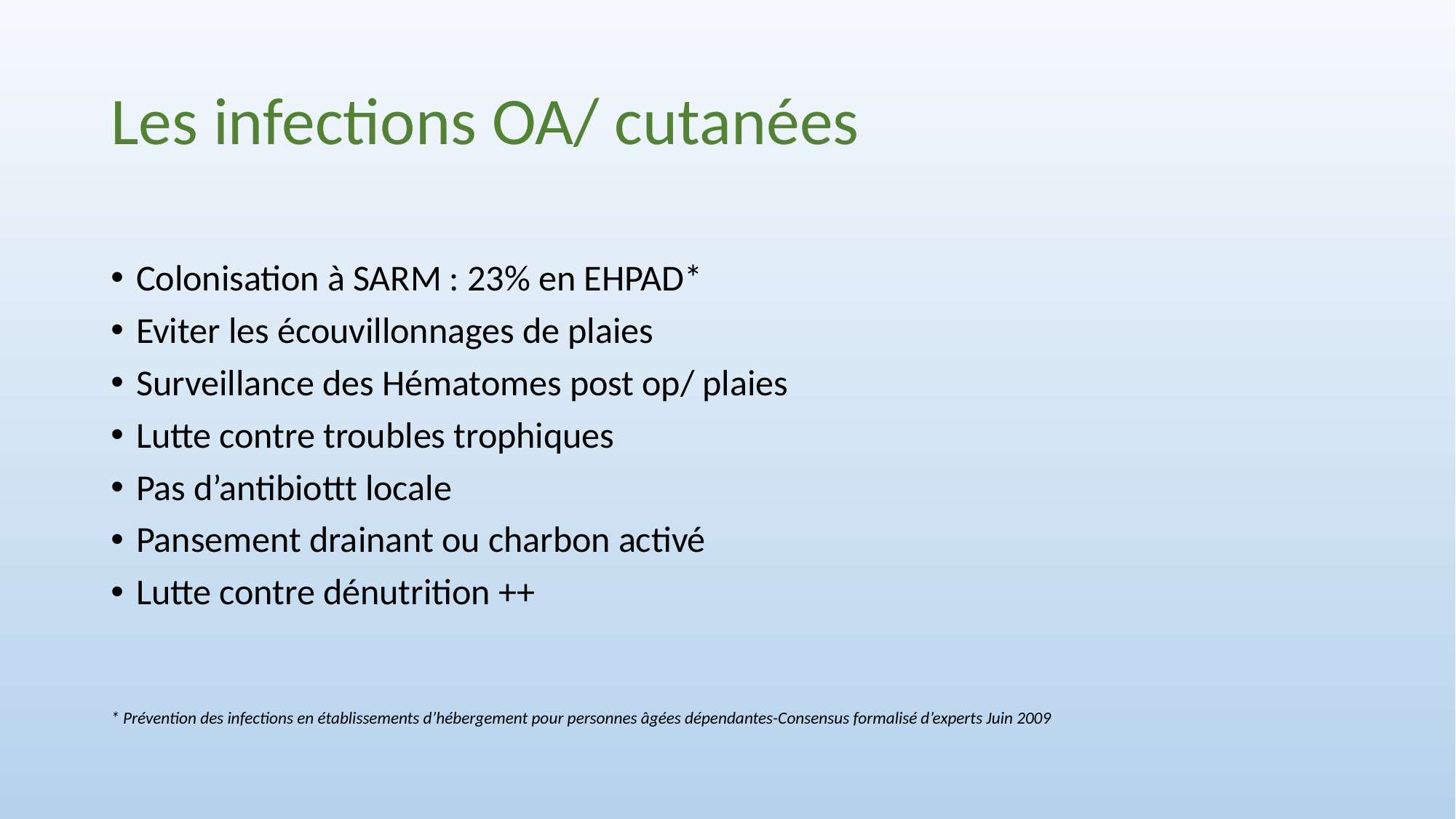

# Les infections OA/ cutanées
Colonisation à SARM : 23% en EHPAD*
Eviter les écouvillonnages de plaies
Surveillance des Hématomes post op/ plaies
Lutte contre troubles trophiques
Pas d’antibiottt locale
Pansement drainant ou charbon activé
Lutte contre dénutrition ++

* Prévention des infections en établissements d’hébergement pour personnes âgées dépendantes-Consensus formalisé d’experts Juin 2009